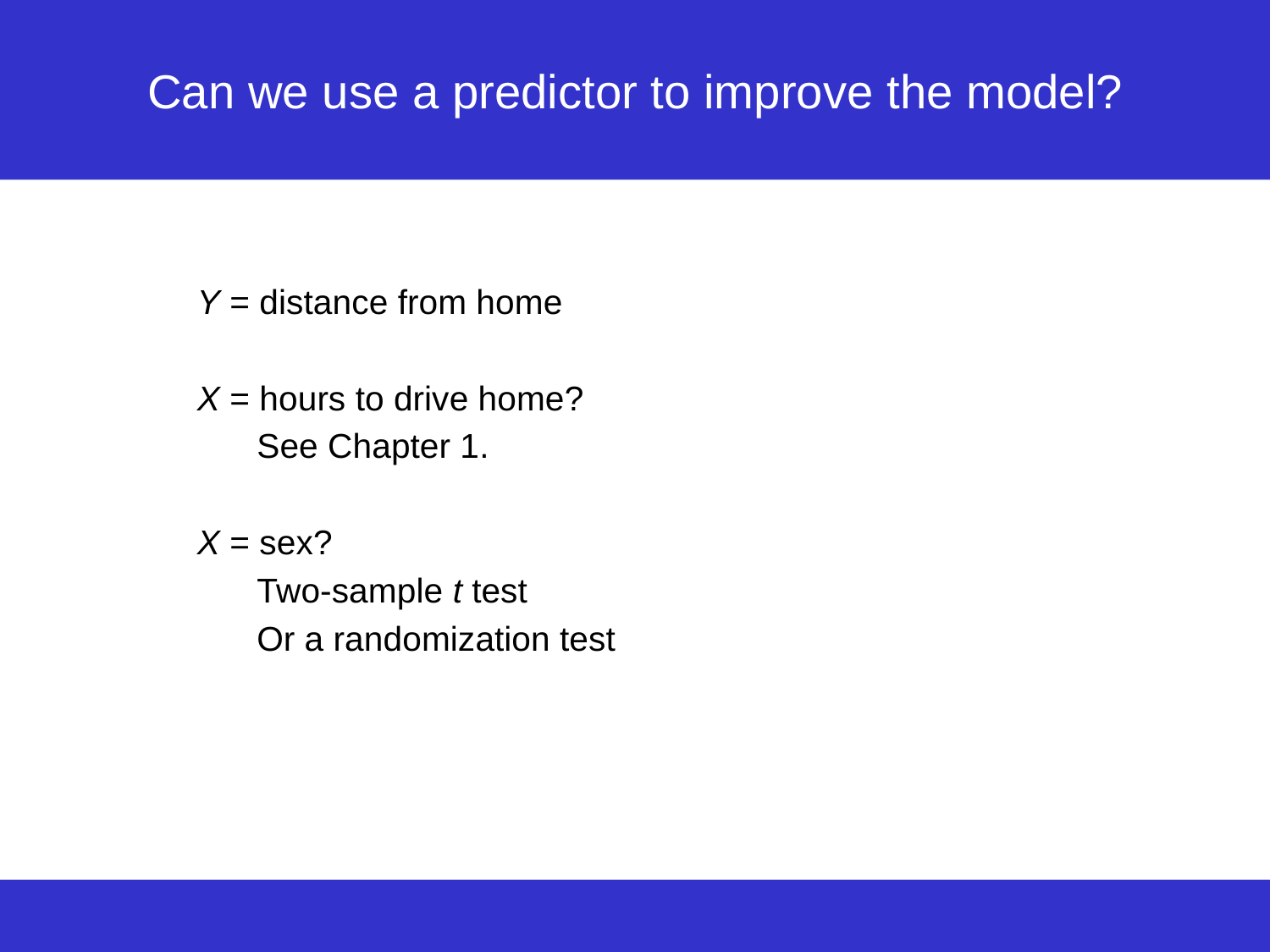

# Can we use a predictor to improve the model?
Y = distance from home

X = hours to drive home?
See Chapter 1.

X = sex?
Two-sample t test
Or a randomization test